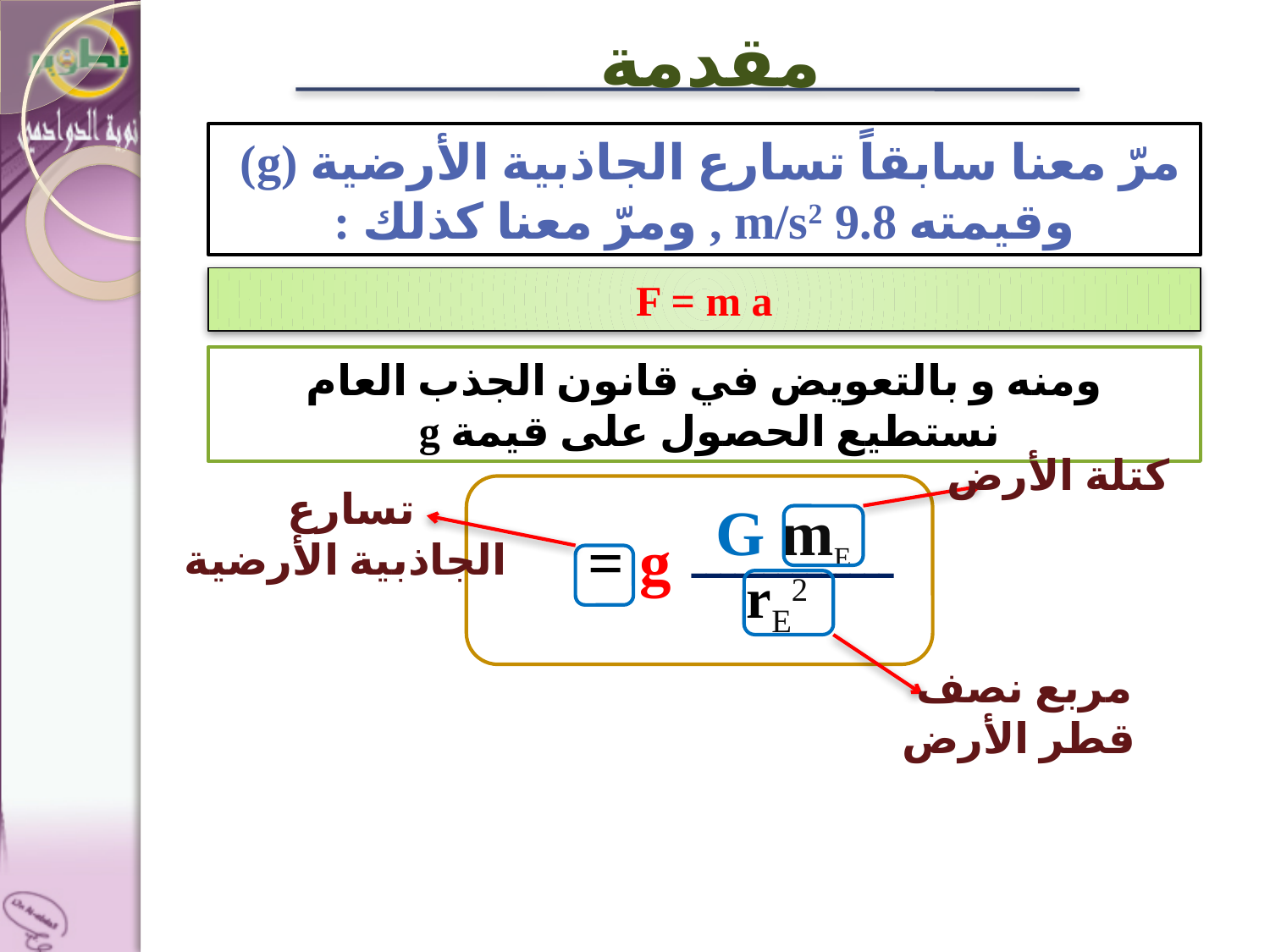

مقدمة
مرّ معنا سابقاً تسارع الجاذبية الأرضية (g)
وقيمته 9.8 m/s2 , ومرّ معنا كذلك :
F = m a
ومنه و بالتعويض في قانون الجذب العام نستطيع الحصول على قيمة g
كتلة الأرض

تسارع
 الجاذبية الأرضية

G mE
g =
ــــــــــــــ
rE2

مربع نصف
قطر الأرض